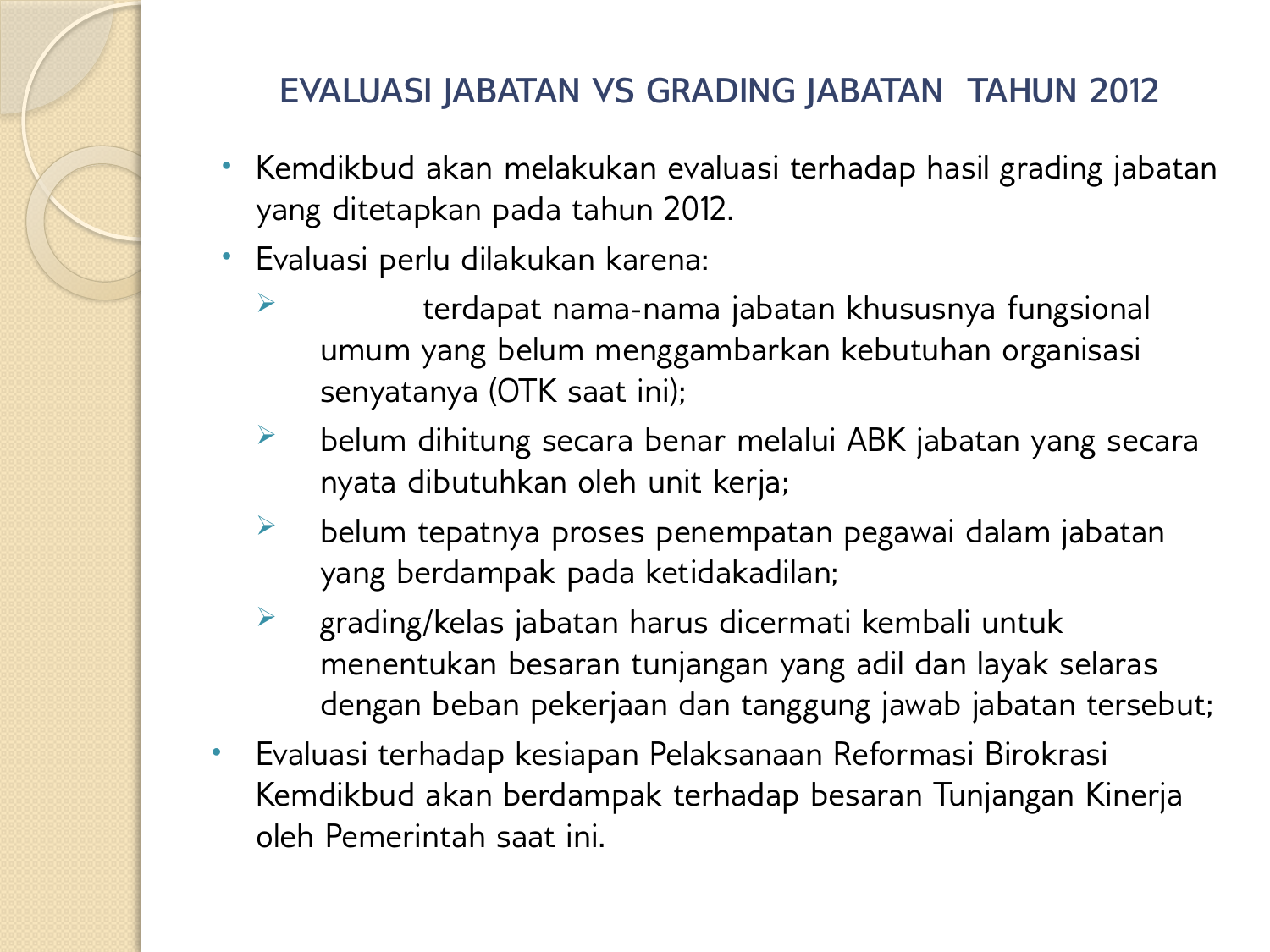

# EVALUASI JABATAN VS GRADING JABATAN  TAHUN 2012
Kemdikbud akan melakukan evaluasi terhadap hasil grading jabatan yang ditetapkan pada tahun 2012.
Evaluasi perlu dilakukan karena:
	terdapat nama-nama jabatan khususnya fungsional umum yang belum menggambarkan kebutuhan organisasi senyatanya (OTK saat ini);
belum dihitung secara benar melalui ABK jabatan yang secara nyata dibutuhkan oleh unit kerja;
belum tepatnya proses penempatan pegawai dalam jabatan yang berdampak pada ketidakadilan;
grading/kelas jabatan harus dicermati kembali untuk menentukan besaran tunjangan yang adil dan layak selaras dengan beban pekerjaan dan tanggung jawab jabatan tersebut;
Evaluasi terhadap kesiapan Pelaksanaan Reformasi Birokrasi Kemdikbud akan berdampak terhadap besaran Tunjangan Kinerja oleh Pemerintah saat ini.